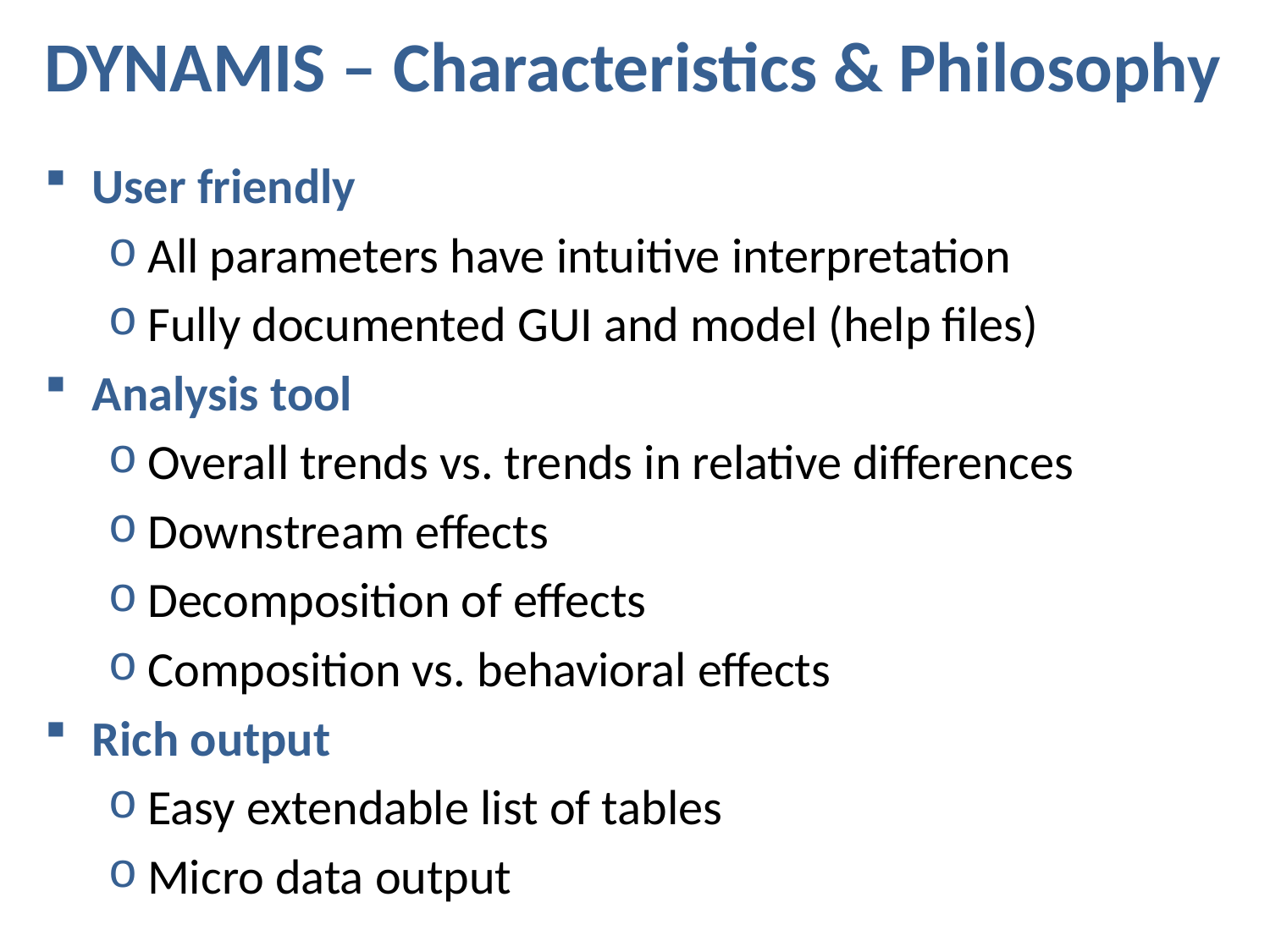

# DYNAMIS – Characteristics & Philosophy
User friendly
All parameters have intuitive interpretation
Fully documented GUI and model (help files)
Analysis tool
Overall trends vs. trends in relative differences
Downstream effects
Decomposition of effects
Composition vs. behavioral effects
Rich output
Easy extendable list of tables
Micro data output